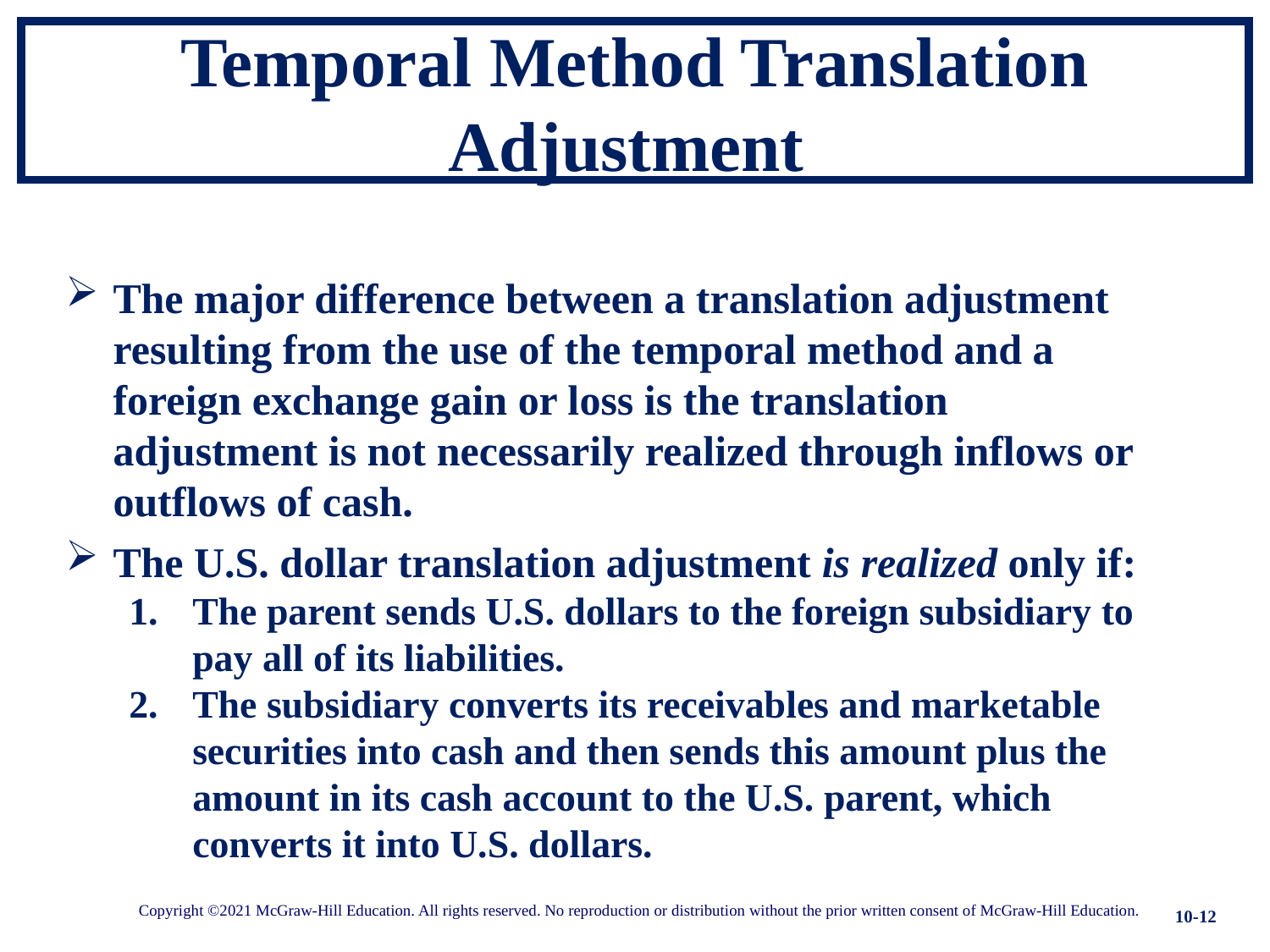

# Temporal Method Translation Adjustment
The major difference between a translation adjustment resulting from the use of the temporal method and a foreign exchange gain or loss is the translation adjustment is not necessarily realized through inflows or outflows of cash.
The U.S. dollar translation adjustment is realized only if:
The parent sends U.S. dollars to the foreign subsidiary to pay all of its liabilities.
The subsidiary converts its receivables and marketable securities into cash and then sends this amount plus the amount in its cash account to the U.S. parent, which converts it into U.S. dollars.
10-12
Copyright ©2021 McGraw-Hill Education. All rights reserved. No reproduction or distribution without the prior written consent of McGraw-Hill Education.